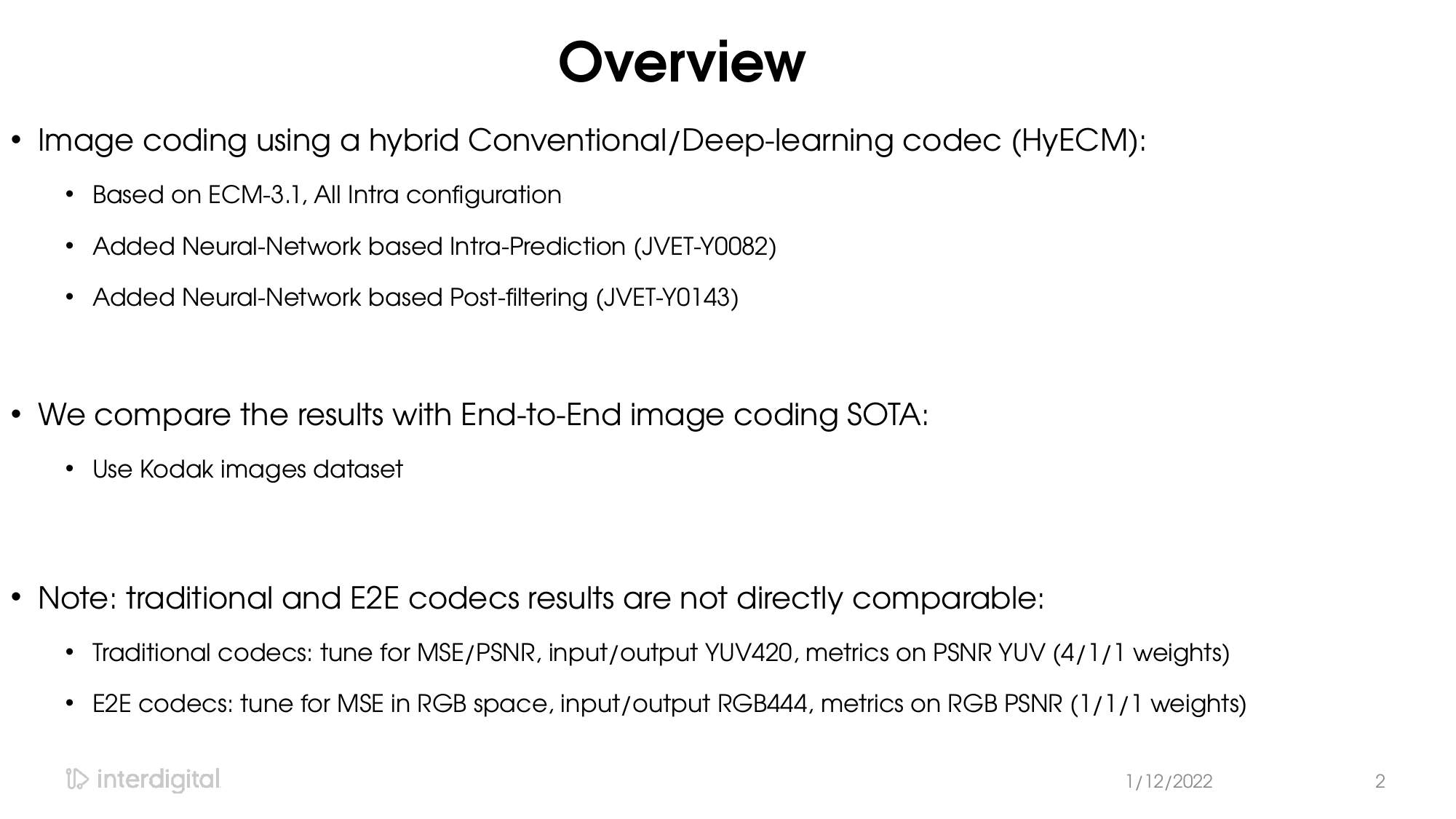

# Overview
Image coding using a hybrid Conventional/Deep-learning codec (HyECM):
Based on ECM-3.1, All Intra configuration
Added Neural-Network based Intra-Prediction (JVET-Y0082)
Added Neural-Network based Post-filtering (JVET-Y0143)

We compare the results with End-to-End image coding SOTA:
Use Kodak images dataset

Note: traditional and E2E codecs results are not directly comparable:
Traditional codecs: tune for MSE/PSNR, input/output YUV420, metrics on PSNR YUV (4/1/1 weights)
E2E codecs: tune for MSE in RGB space, input/output RGB444, metrics on RGB PSNR (1/1/1 weights)

1/12/2022
2